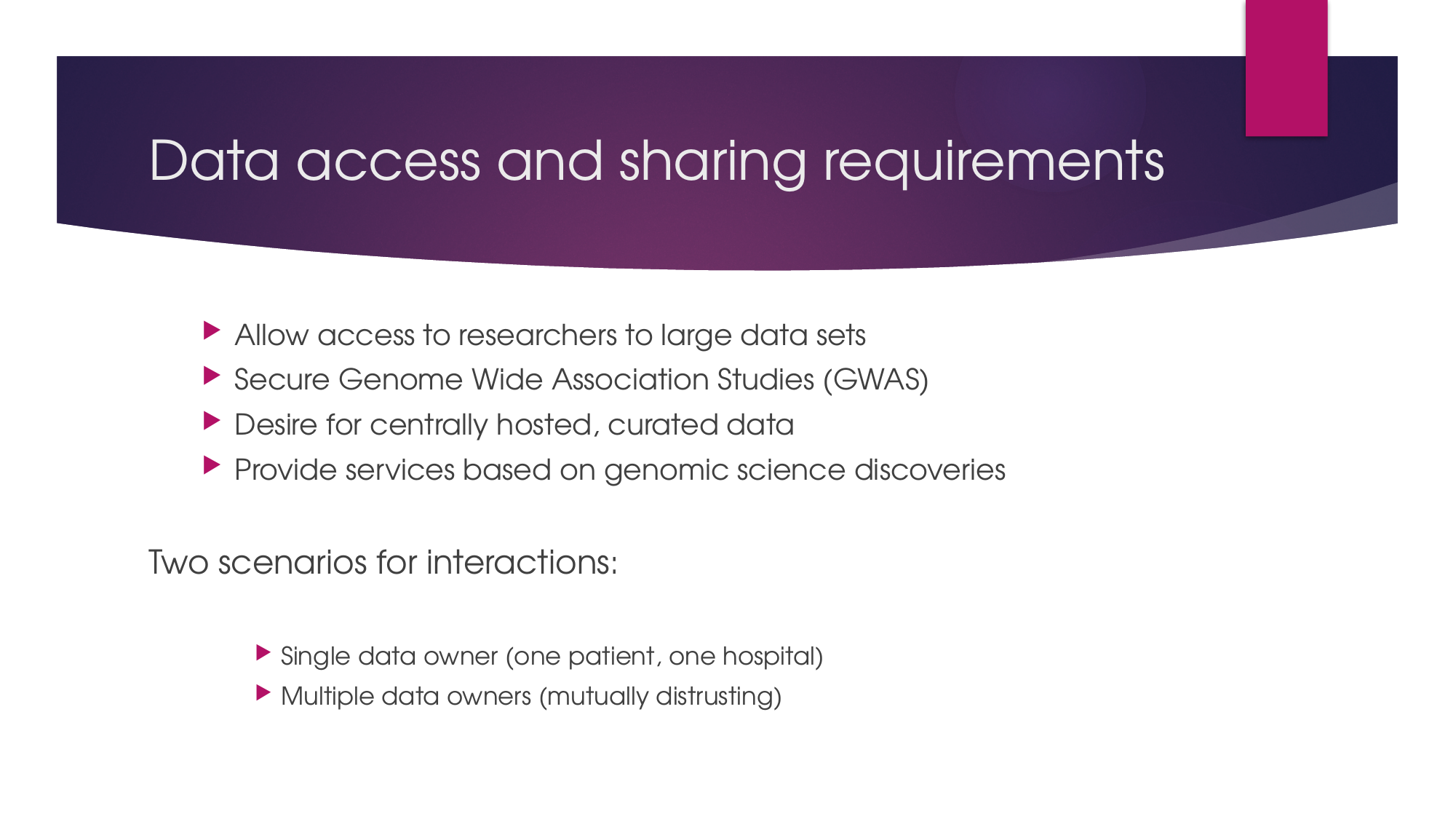

# Data access and sharing requirements
Allow access to researchers to large data sets
Secure Genome Wide Association Studies (GWAS)
Desire for centrally hosted, curated data
Provide services based on genomic science discoveries

Two scenarios for interactions:

Single data owner (one patient, one hospital)
Multiple data owners (mutually distrusting)